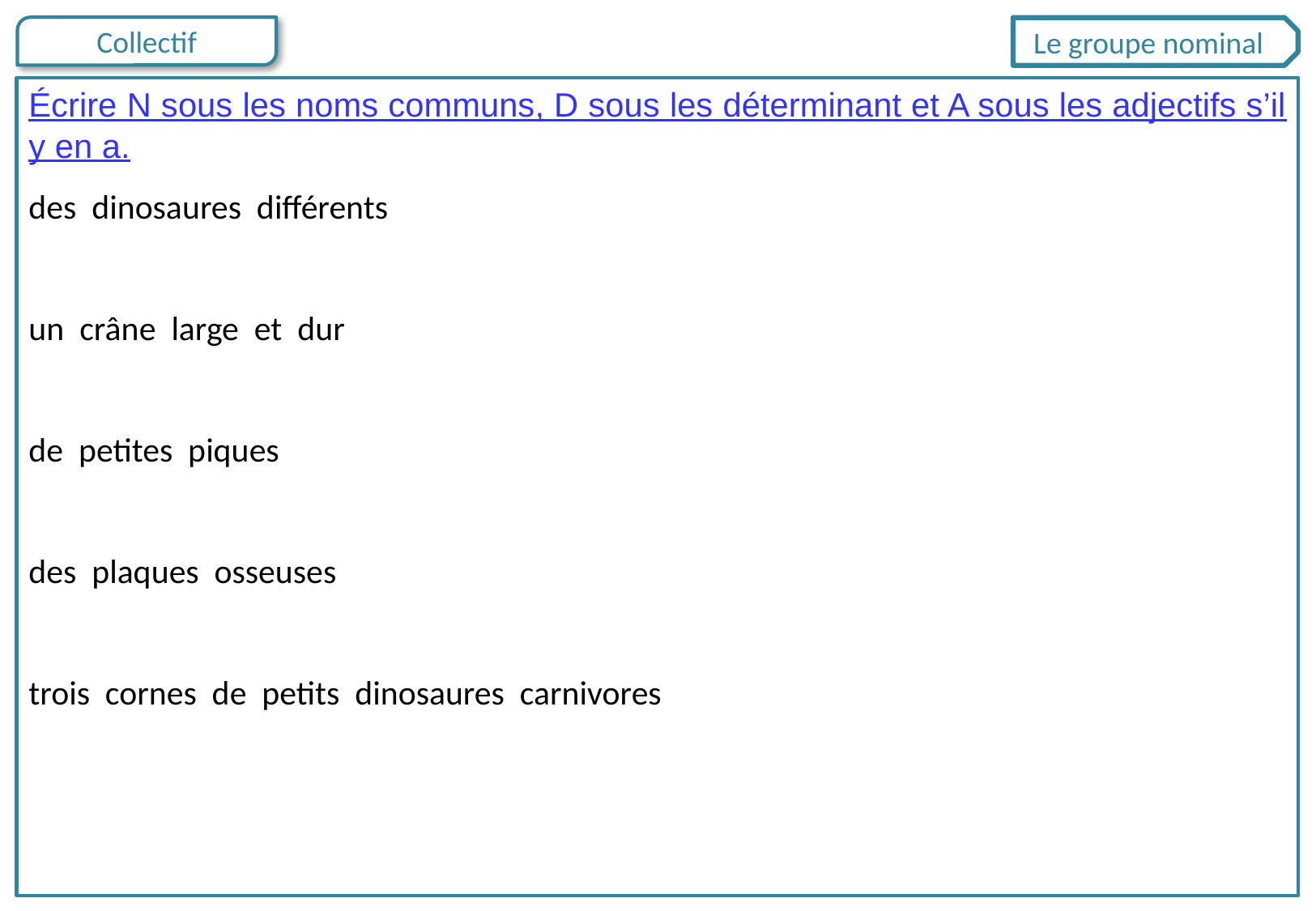

Le groupe nominal
Écrire N sous les noms communs, D sous les déterminant et A sous les adjectifs s’il y en a.
des  dinosaures  différents
un  crâne  large  et  dur
de  petites  piques
des  plaques  osseuses
trois  cornes  de  petits  dinosaures  carnivores